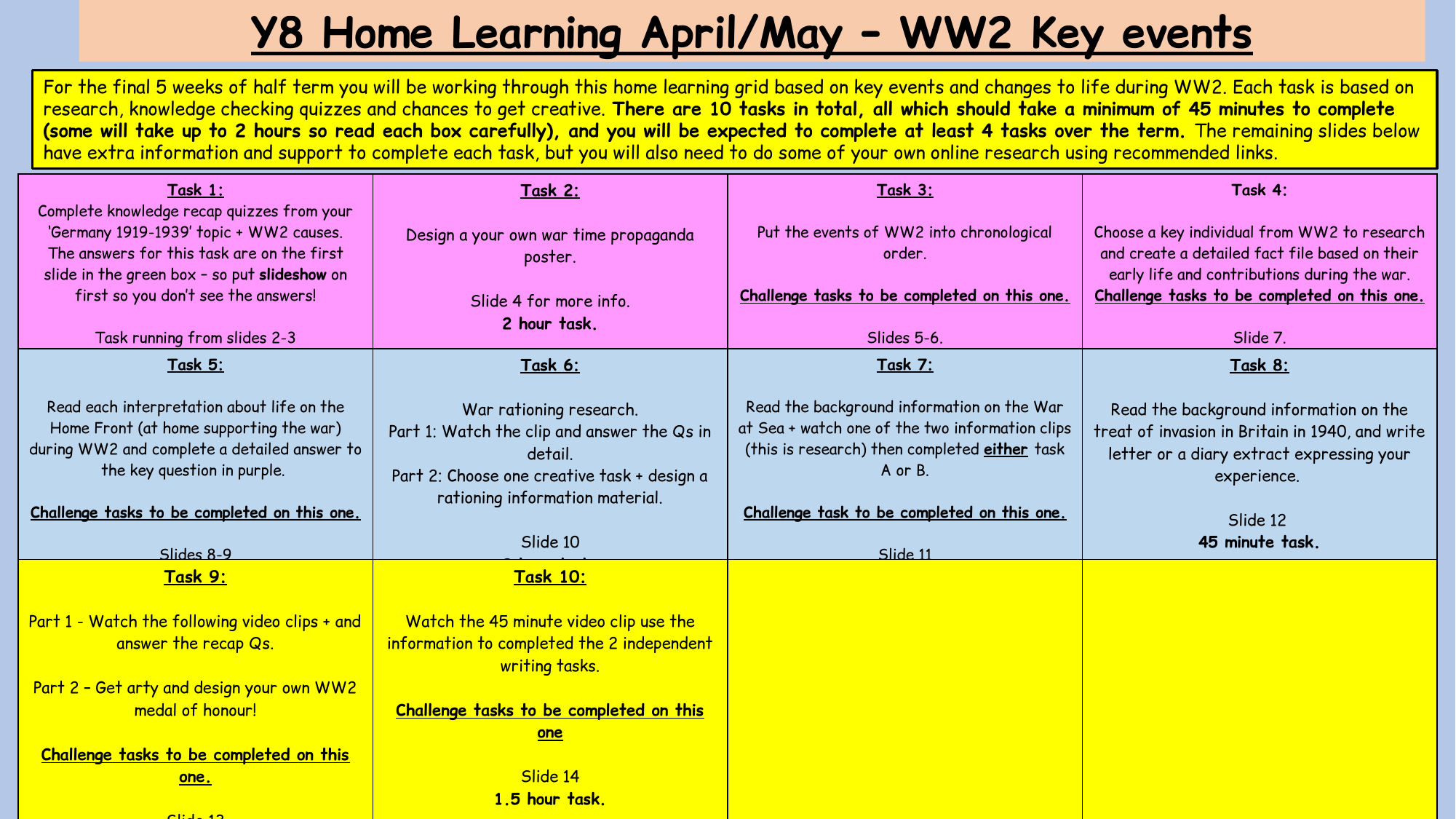

Y8 Home Learning April/May – WW2 Key events
For the final 5 weeks of half term you will be working through this home learning grid based on key events and changes to life during WW2. Each task is based on research, knowledge checking quizzes and chances to get creative. There are 10 tasks in total, all which should take a minimum of 45 minutes to complete (some will take up to 2 hours so read each box carefully), and you will be expected to complete at least 4 tasks over the term. The remaining slides below have extra information and support to complete each task, but you will also need to do some of your own online research using recommended links.
| Task 1: Complete knowledge recap quizzes from your ‘Germany 1919-1939’ topic + WW2 causes. The answers for this task are on the first slide in the green box – so put slideshow on first so you don’t see the answers! Task running from slides 2-3 45 minute task. | Task 2: Design a your own war time propaganda poster. Slide 4 for more info. 2 hour task. | Task 3: Put the events of WW2 into chronological order. Challenge tasks to be completed on this one. Slides 5-6. 45 minute task. | Task 4: Choose a key individual from WW2 to research and create a detailed fact file based on their early life and contributions during the war. Challenge tasks to be completed on this one. Slide 7. 1 hour task, |
| --- | --- | --- | --- |
| Task 5: Read each interpretation about life on the Home Front (at home supporting the war) during WW2 and complete a detailed answer to the key question in purple. Challenge tasks to be completed on this one. Slides 8-9 45 minute task. | Task 6: War rationing research. Part 1: Watch the clip and answer the Qs in detail. Part 2: Choose one creative task + design a rationing information material. Slide 10 2 hour task. | Task 7: Read the background information on the War at Sea + watch one of the two information clips (this is research) then completed either task A or B. Challenge task to be completed on this one. Slide 11 2 hour task. | Task 8: Read the background information on the treat of invasion in Britain in 1940, and write letter or a diary extract expressing your experience. Slide 12 45 minute task. |
| Task 9: Part 1 - Watch the following video clips + and answer the recap Qs. Part 2 – Get arty and design your own WW2 medal of honour! Challenge tasks to be completed on this one. Slide 13 45 minute task. | Task 10: Watch the 45 minute video clip use the information to completed the 2 independent writing tasks. Challenge tasks to be completed on this one Slide 14 1.5 hour task. |  |  |